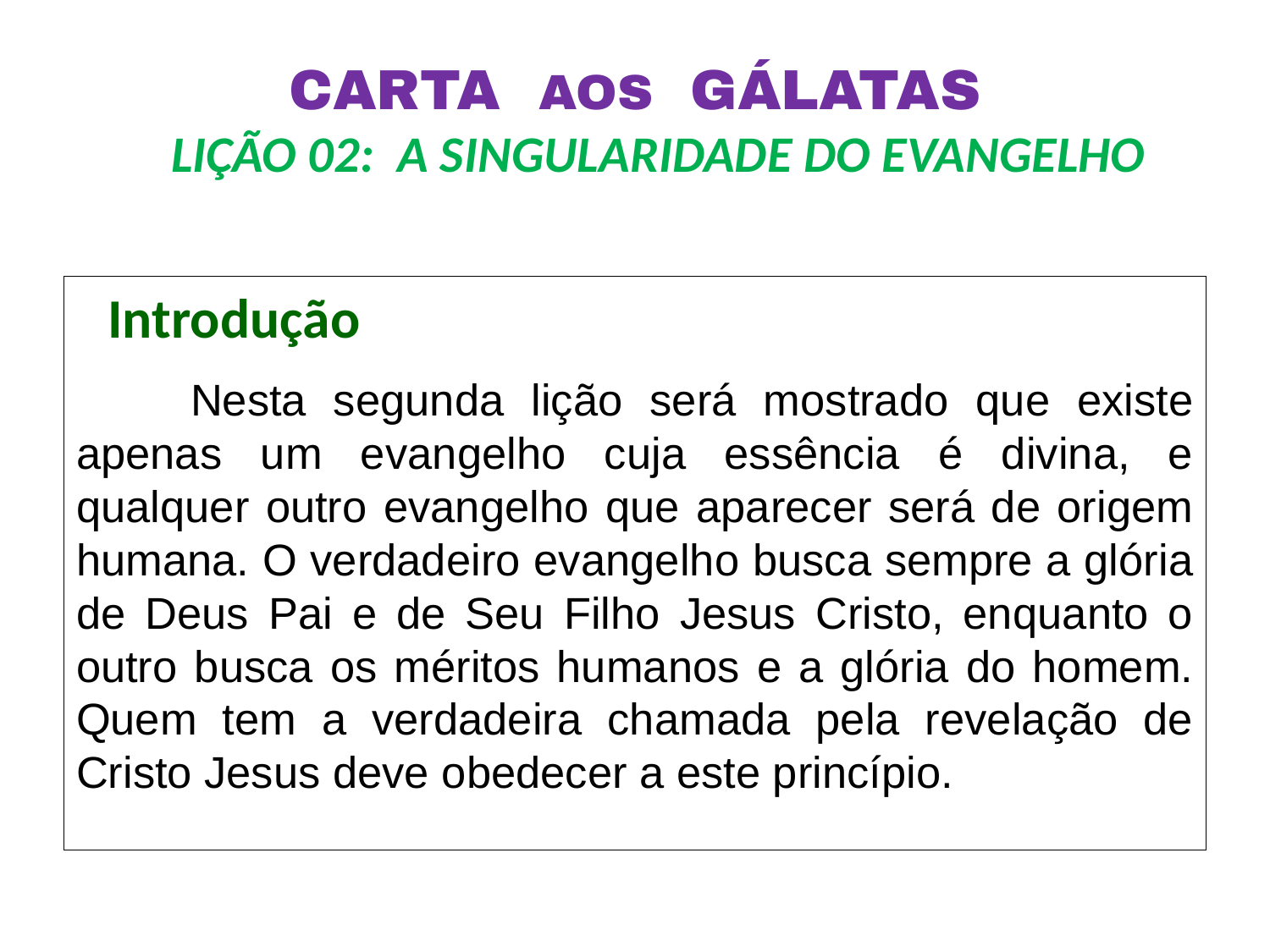

# CARTA  AOS  GÁLATAS LIÇÃO 02:  A SINGULARIDADE DO EVANGELHO
   Introdução

	Nesta segunda lição será mostrado que existe apenas um evangelho cuja essência é divina, e qualquer outro evangelho que aparecer será de origem humana. O verdadeiro evangelho busca sempre a glória de Deus Pai e de Seu Filho Jesus Cristo, enquanto o outro busca os méritos humanos e a glória do homem. Quem tem a verdadeira chamada pela revelação de Cristo Jesus deve obedecer a este princípio.